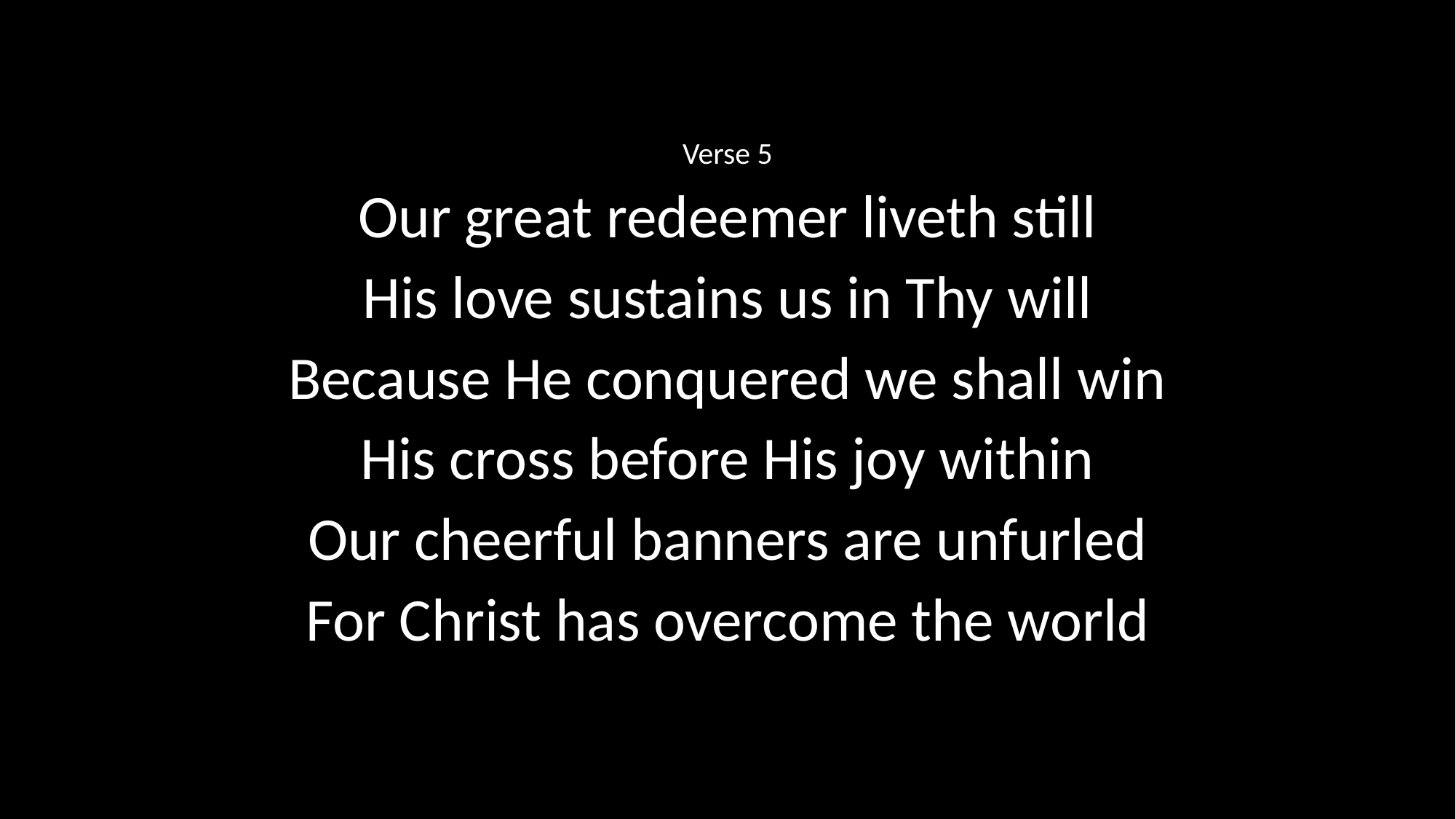

Verse 5
Our great redeemer liveth still
His love sustains us in Thy will
Because He conquered we shall win
His cross before His joy within
Our cheerful banners are unfurled
For Christ has overcome the world